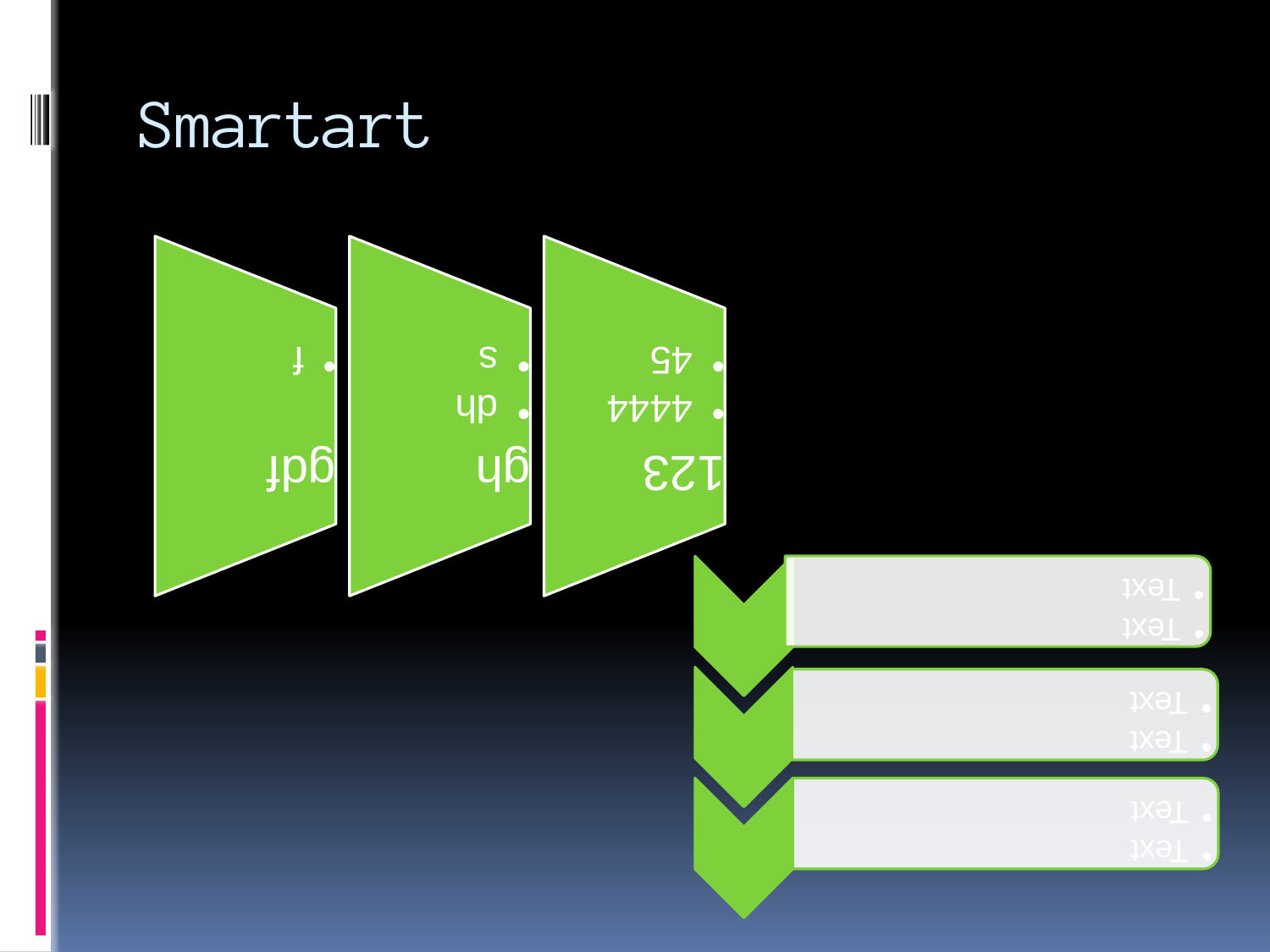

# Smartart
gdf

f
gh
dh
s
123
4444
45

Text
Text

Text
Text

Text
Text